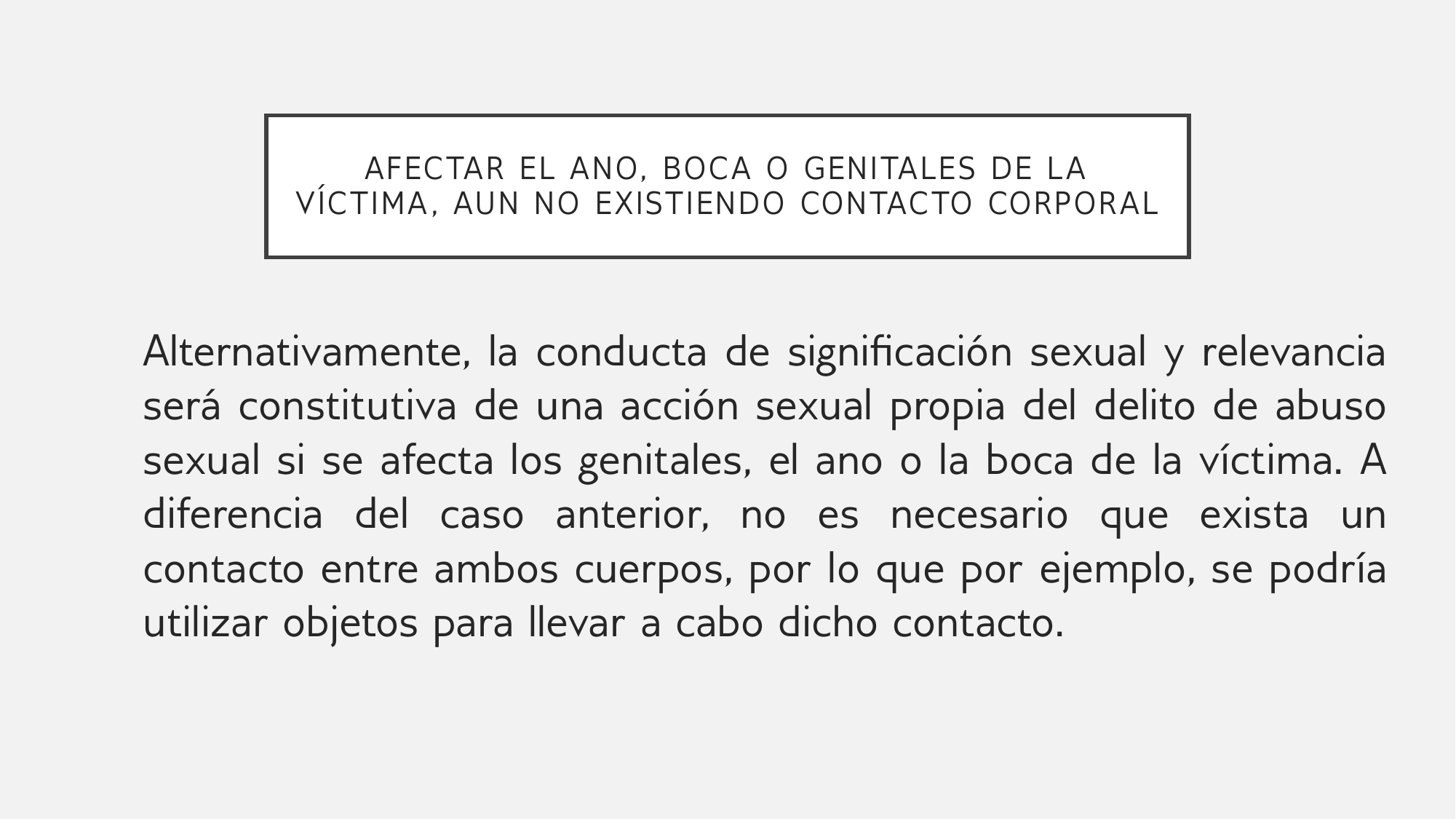

# Afectar el ano, boca o genitales de la víctima, aun no existiendo contacto corporal
Alternativamente, la conducta de significación sexual y relevancia será constitutiva de una acción sexual propia del delito de abuso sexual si se afecta los genitales, el ano o la boca de la víctima. A diferencia del caso anterior, no es necesario que exista un contacto entre ambos cuerpos, por lo que por ejemplo, se podría utilizar objetos para llevar a cabo dicho contacto.